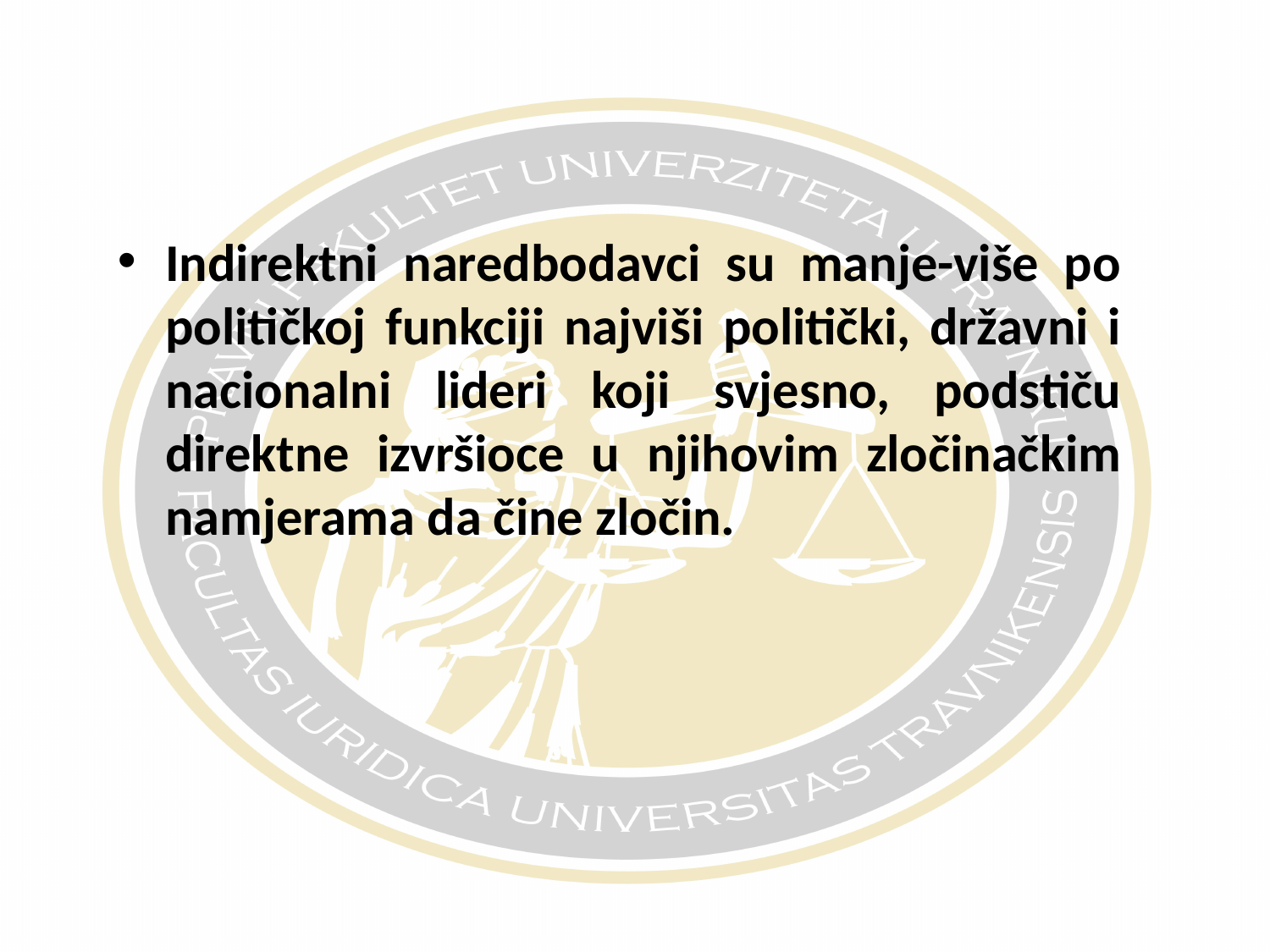

#
Indirektni naredbodavci su manje-više po političkoj funkciji najviši politički, državni i nacionalni lideri koji svjesno, podstiču direktne izvršioce u njihovim zločinačkim namjerama da čine zločin.